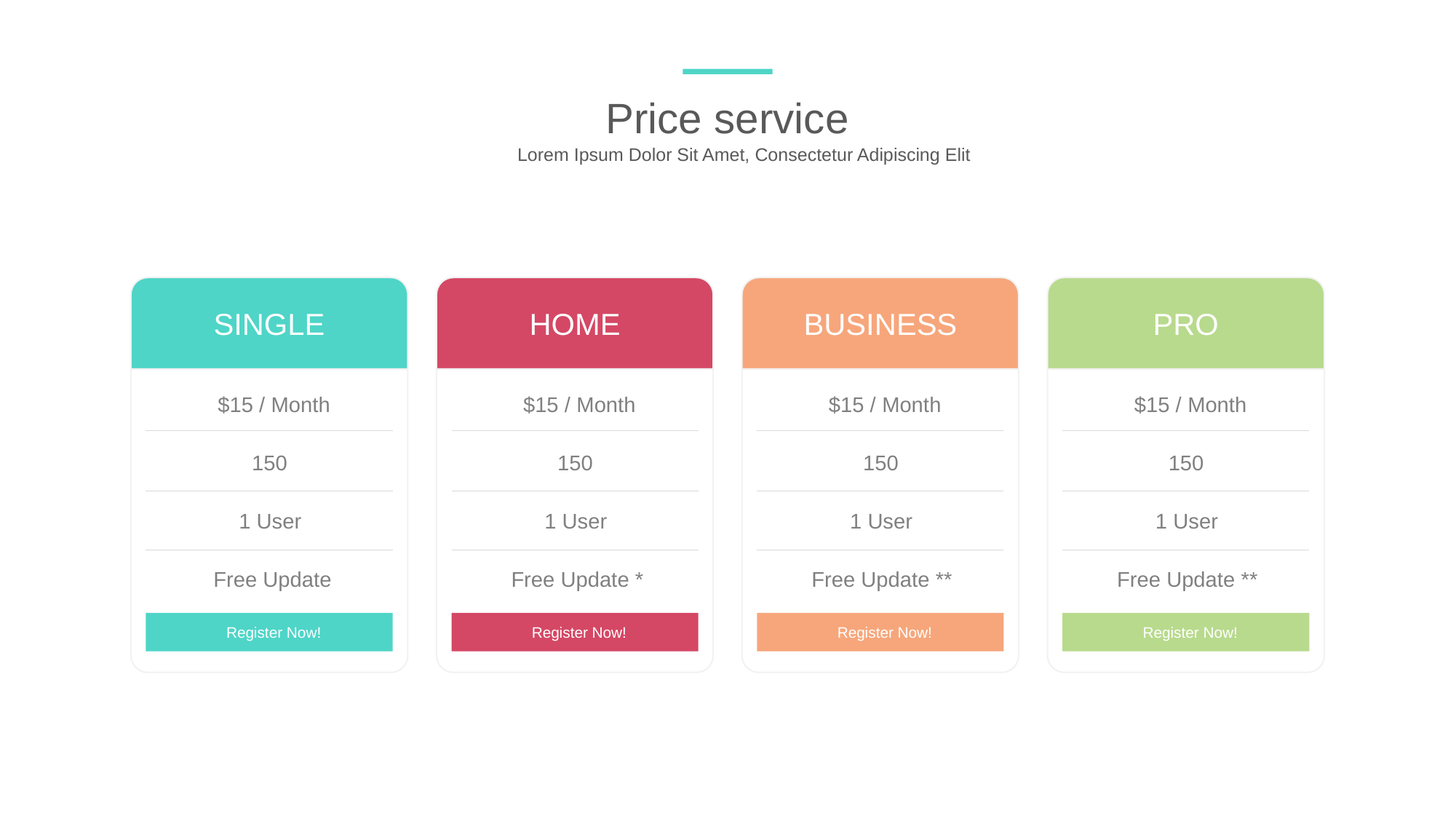

Price service
Lorem Ipsum Dolor Sit Amet, Consectetur Adipiscing Elit

SINGLE

$15 / Month
150
1 User
Free Update

Register Now!

HOME

$15 / Month
150
1 User
Free Update *

Register Now!

BUSINESS

$15 / Month
150
1 User
Free Update **

Register Now!

PRO

$15 / Month
150
1 User
Free Update **

Register Now!